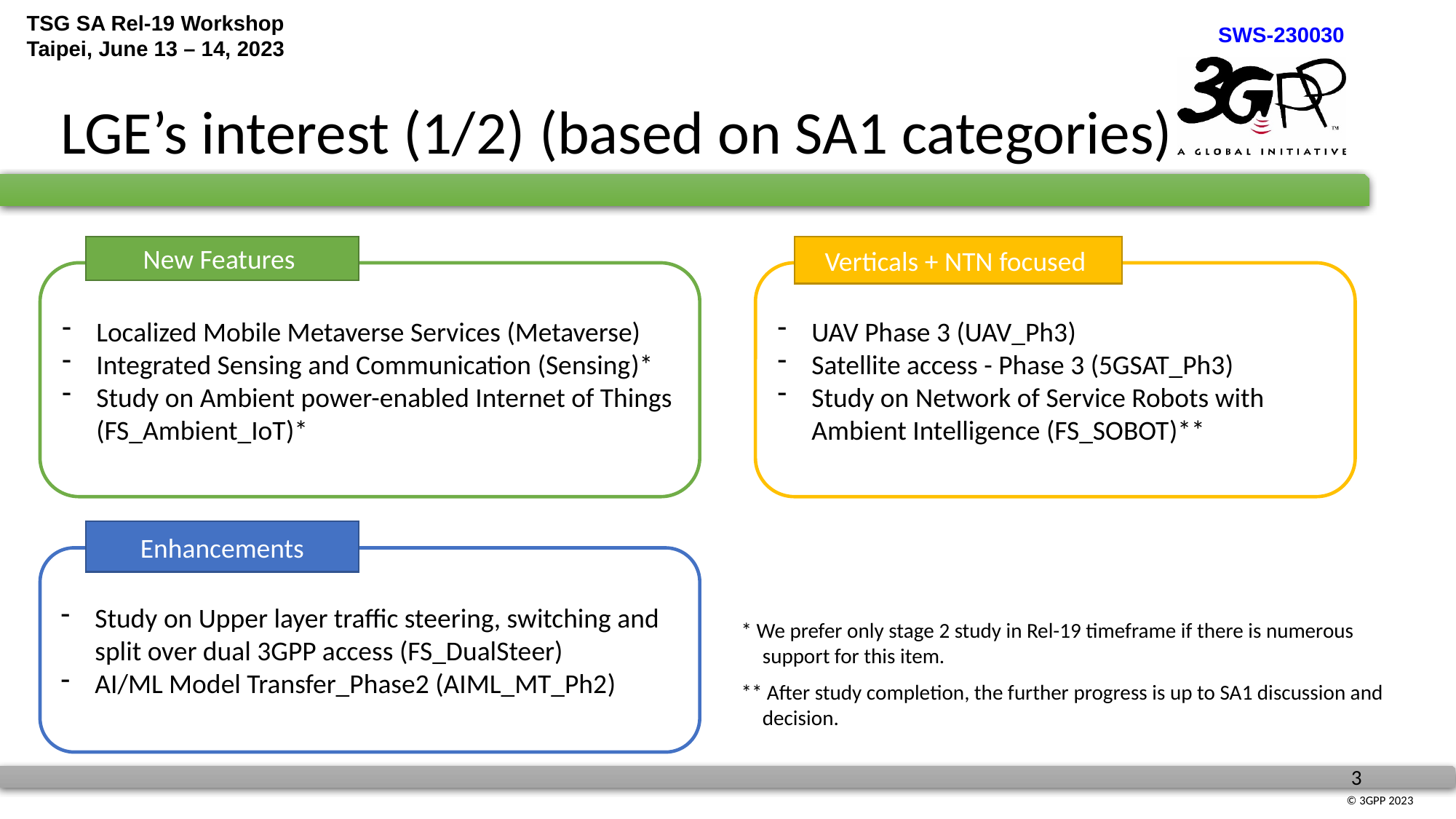

# LGE’s interest (1/2) (based on SA1 categories)
New Features
Verticals + NTN focused

Localized Mobile Metaverse Services (Metaverse)
Integrated Sensing and Communication (Sensing)*
Study on Ambient power-enabled Internet of Things (FS_Ambient_IoT)*
UAV Phase 3 (UAV_Ph3)
Satellite access - Phase 3 (5GSAT_Ph3)
Study on Network of Service Robots with Ambient Intelligence (FS_SOBOT)**
Enhancements
Study on Upper layer traffic steering, switching and split over dual 3GPP access (FS_DualSteer)
AI/ML Model Transfer_Phase2 (AIML_MT_Ph2)
* We prefer only stage 2 study in Rel-19 timeframe if there is numerous support for this item.

** After study completion, the further progress is up to SA1 discussion and decision.